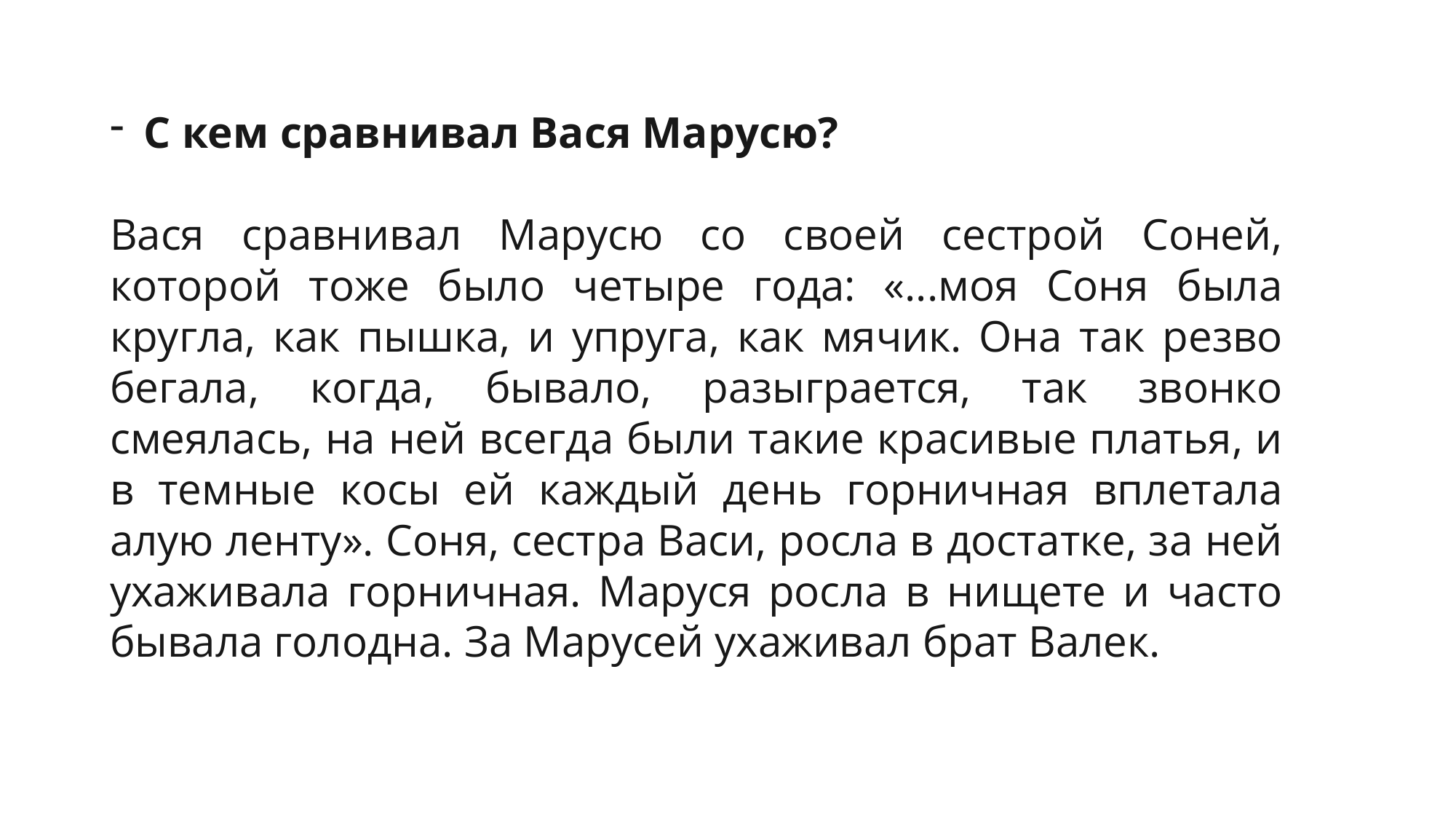

С кем сравнивал Вася Марусю?

Вася сравнивал Марусю со своей сестрой Соней, которой тоже было четыре года: «...моя Соня была кругла, как пышка, и упруга, как мячик. Она так резво бегала, когда, бывало, разыграется, так звонко смеялась, на ней всегда были такие красивые платья, и в темные косы ей каждый день горничная вплетала алую ленту». Соня, сестра Васи, росла в достатке, за ней ухаживала горничная. Маруся росла в нищете и часто бывала голодна. За Марусей ухаживал брат Валек.